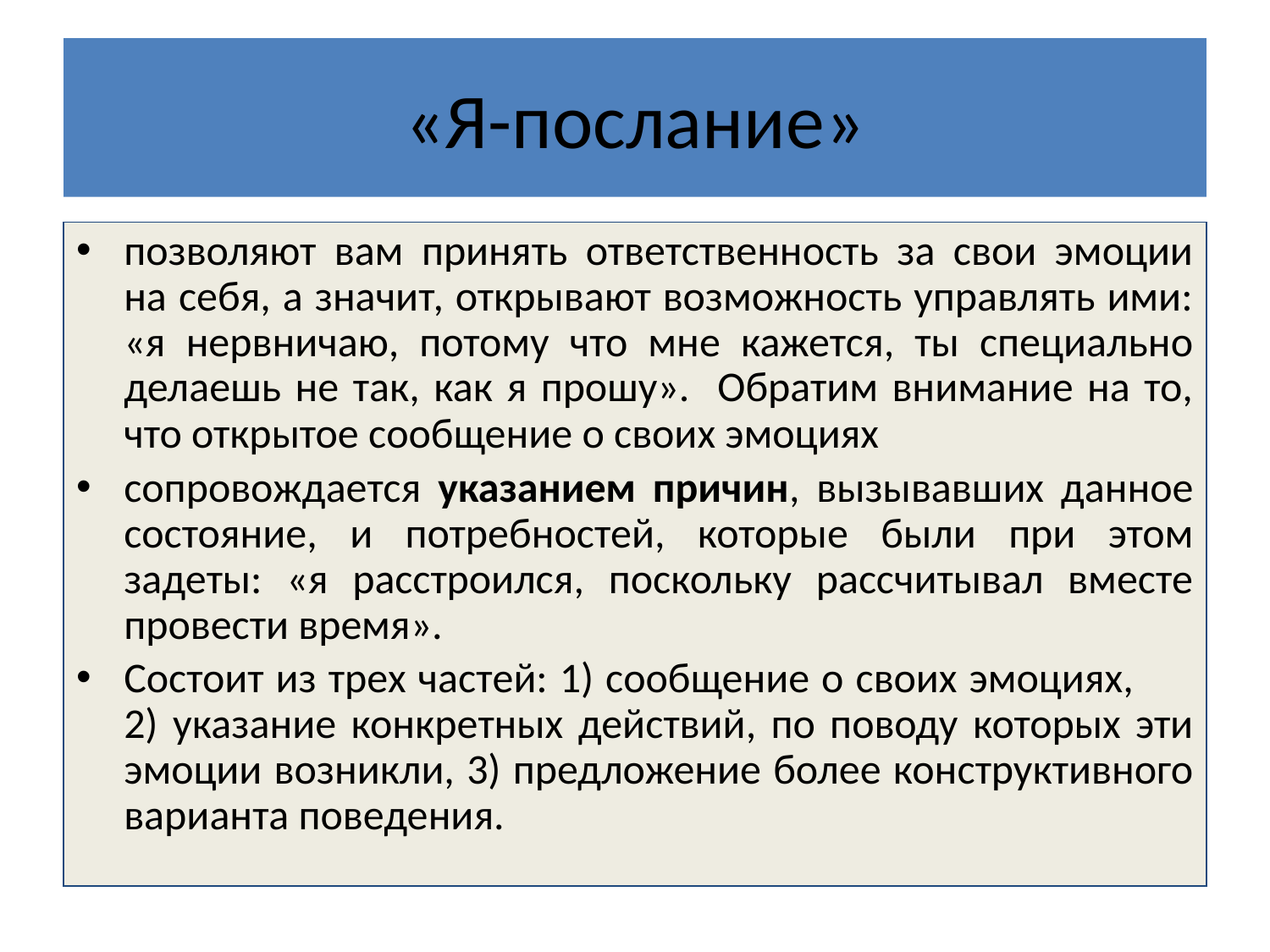

# «Я-послание»
позволяют вам принять ответственность за свои эмоции на себя, а значит, открывают возможность управлять ими: «я нервничаю, потому что мне кажется, ты специально делаешь не так, как я прошу».  Обратим внимание на то, что открытое сообщение о своих эмоциях
сопровождается указанием причин, вызывавших данное состояние, и потребностей, которые были при этом задеты: «я расстроился, поскольку рассчитывал вместе провести время».
Состоит из трех частей: 1) сообщение о своих эмоциях,      2) указание конкретных действий, по поводу которых эти эмоции возникли, 3) предложение более конструктивного варианта поведения.